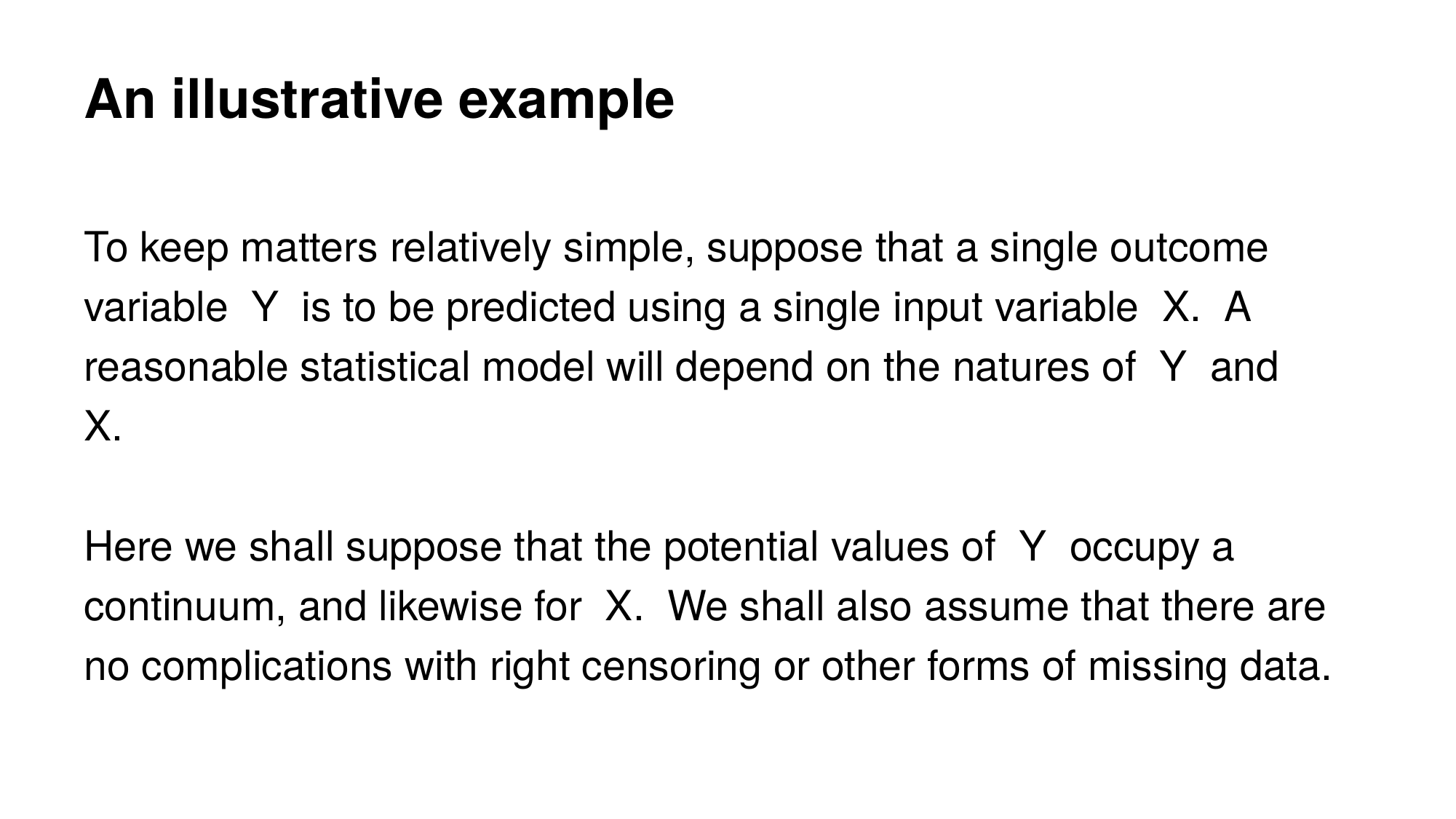

# An illustrative example
To keep matters relatively simple, suppose that a single outcome variable  Y  is to be predicted using a single input variable  X.  A reasonable statistical model will depend on the natures of  Y  and  X.

Here we shall suppose that the potential values of  Y  occupy a continuum, and likewise for  X.  We shall also assume that there are no complications with right censoring or other forms of missing data.